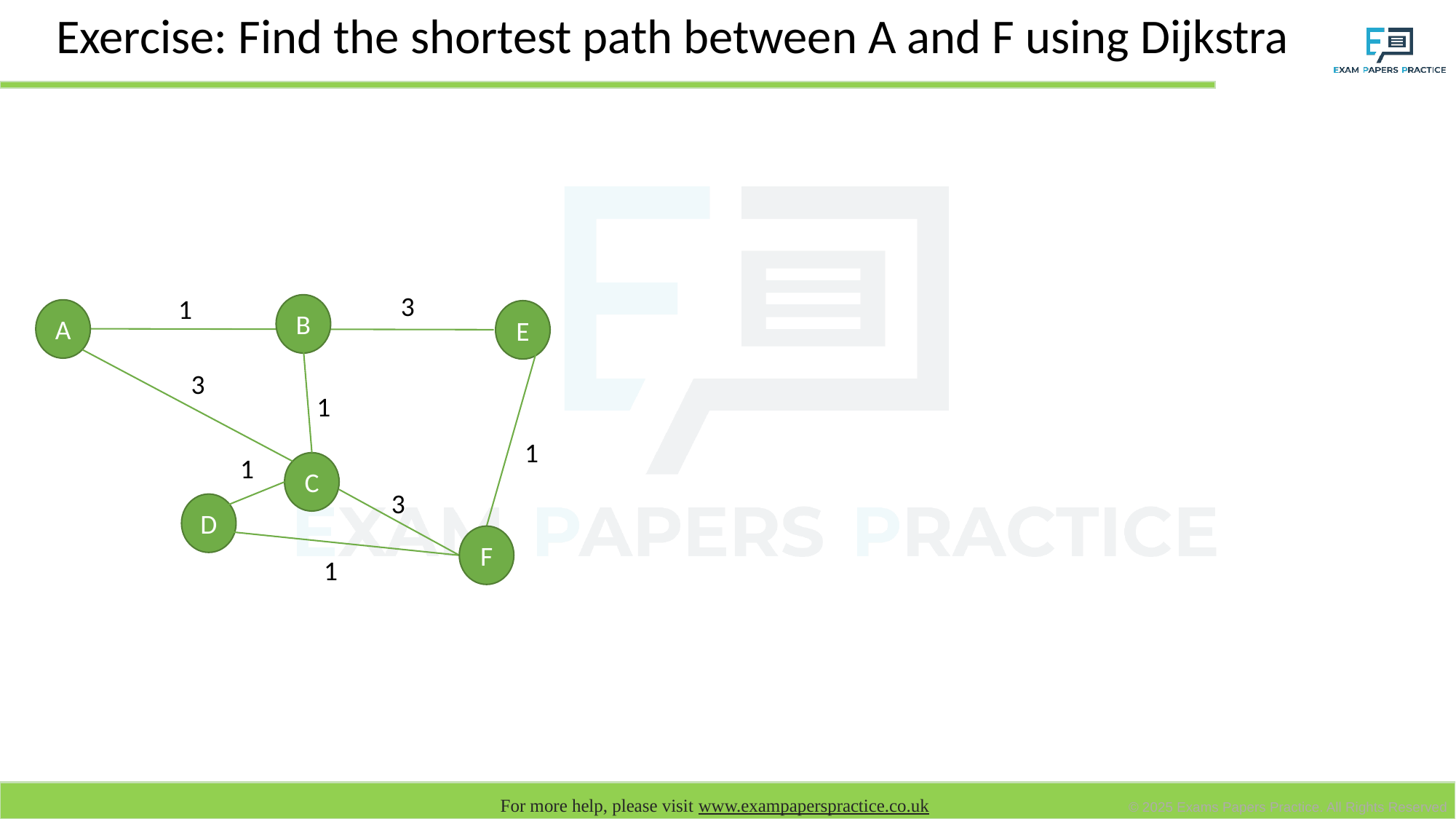

# Exercise: Find the shortest path between A and F using Dijkstra
3
1
B
A
E
3
1
1
1
C
3
D
F
1